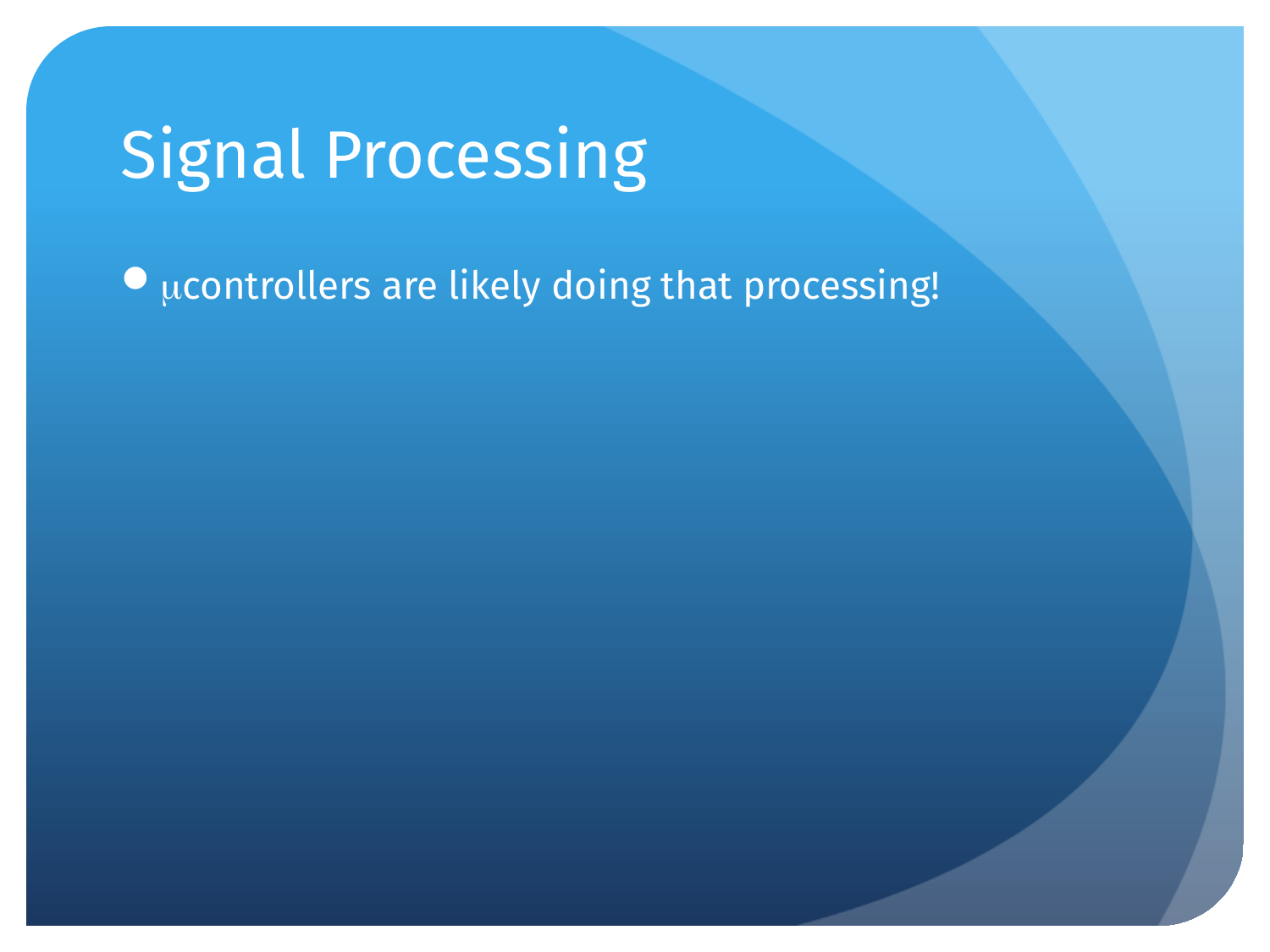

# Signal Processing
μcontrollers are likely doing that processing!